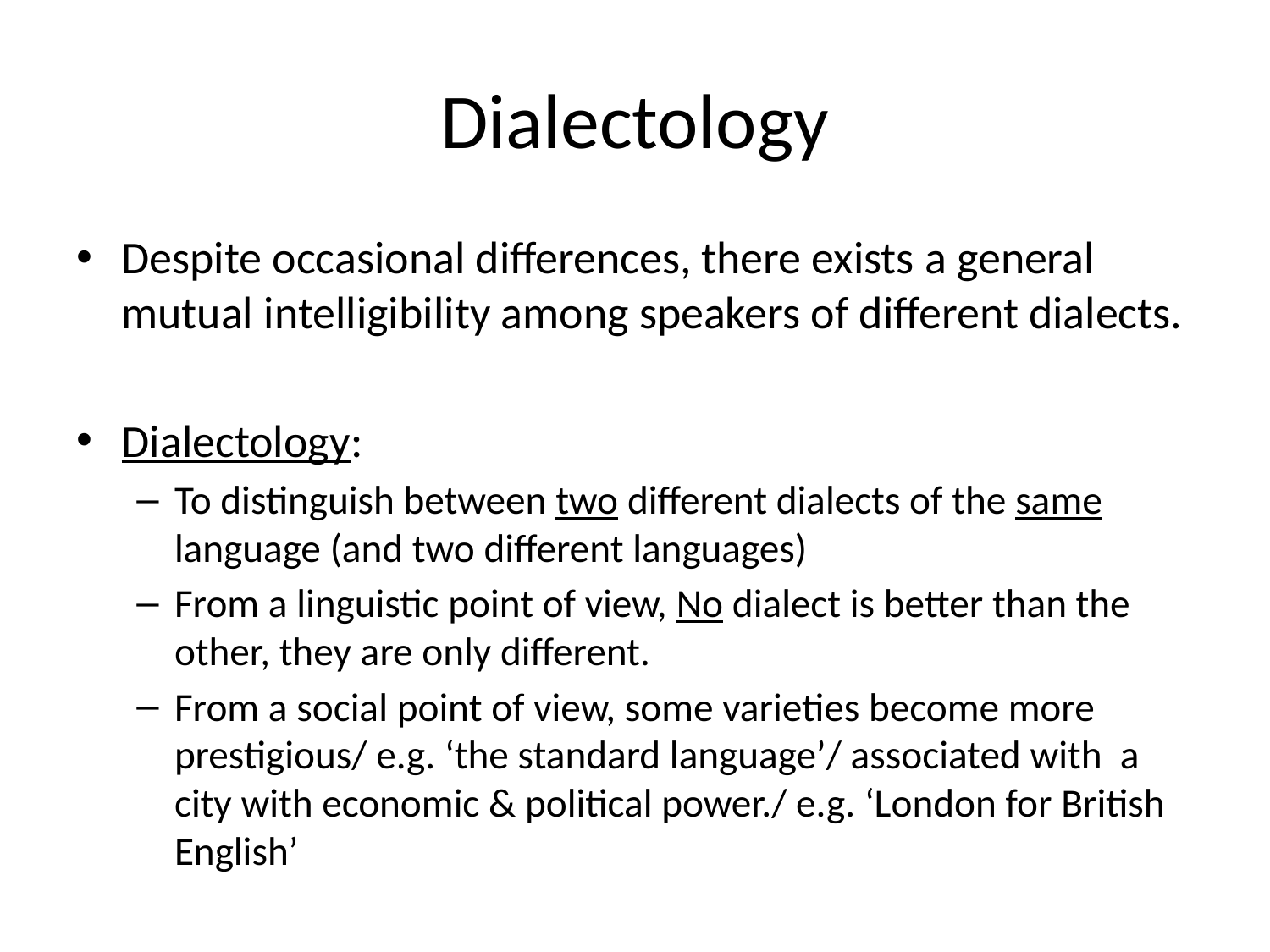

# Dialectology
Despite occasional differences, there exists a general mutual intelligibility among speakers of different dialects.

Dialectology:
To distinguish between two different dialects of the same language (and two different languages)
From a linguistic point of view, No dialect is better than the other, they are only different.
From a social point of view, some varieties become more prestigious/ e.g. ‘the standard language’/ associated with  a city with economic & political power./ e.g. ‘London for British English’